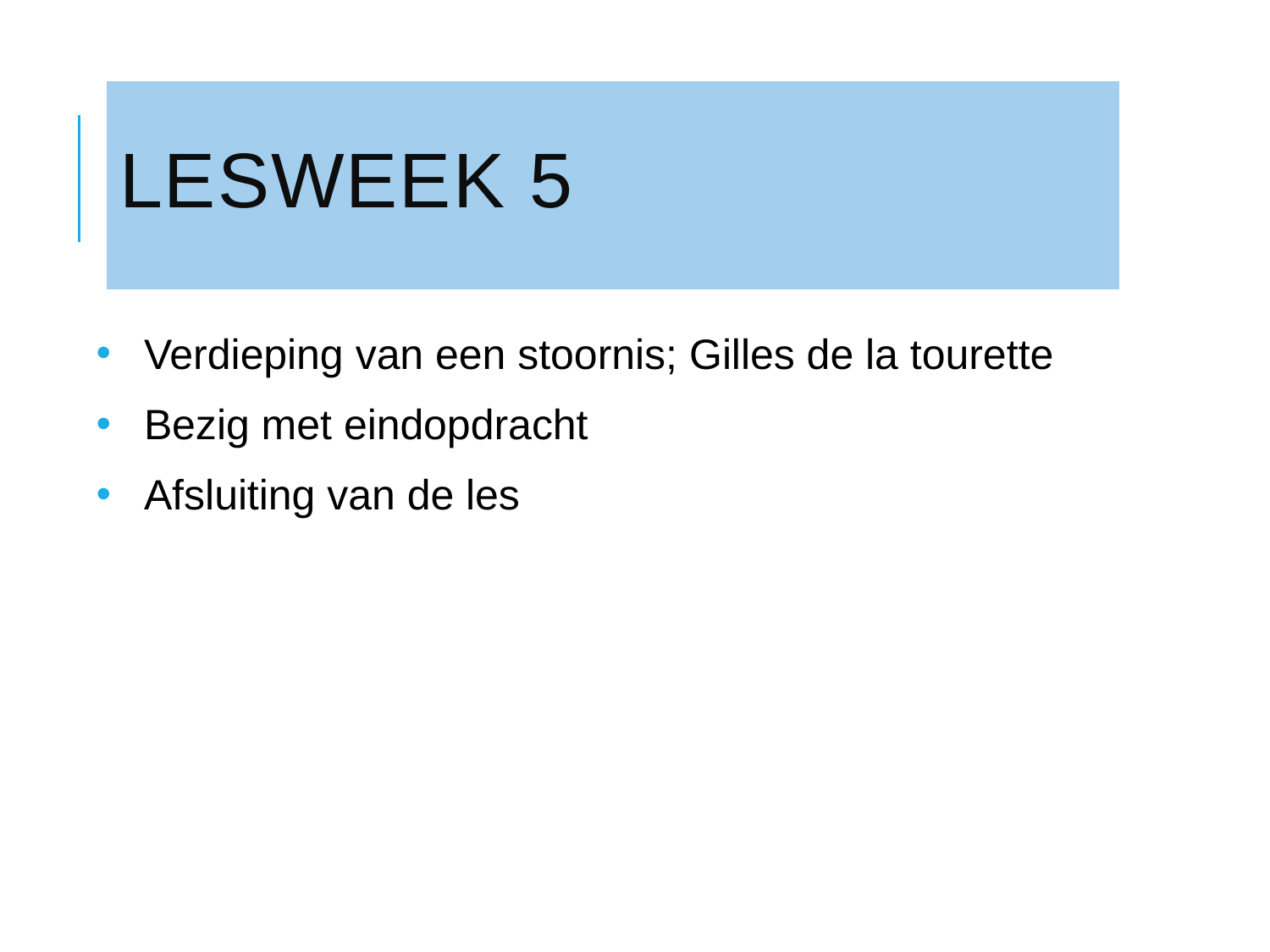

# Lesweek 5
Verdieping van een stoornis; Gilles de la tourette
Bezig met eindopdracht
Afsluiting van de les